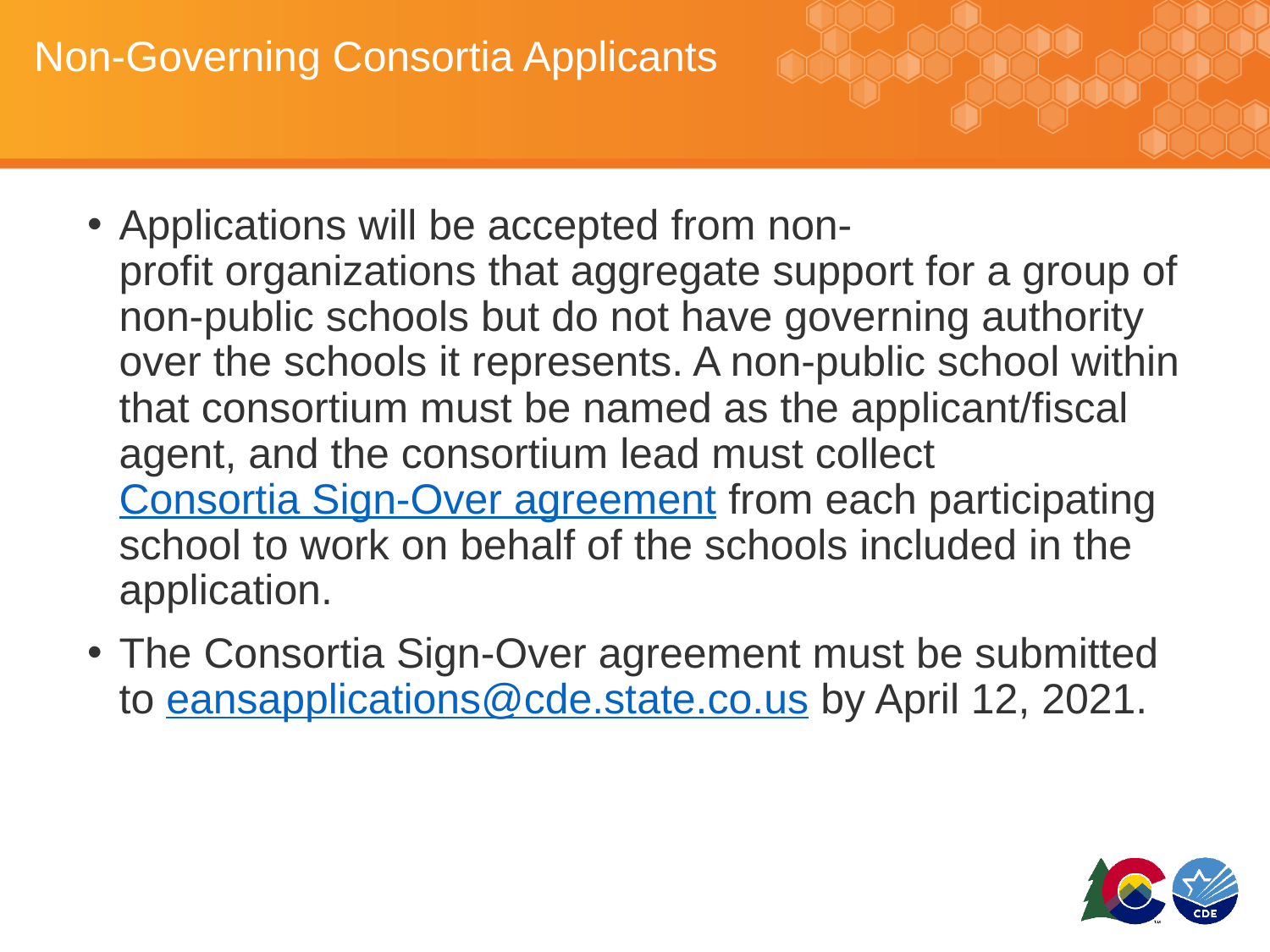

# Non-Governing Consortia Applicants
Applications will be accepted from non-profit organizations that aggregate support for a group of non-public schools but do not have governing authority over the schools it represents. A non-public school within that consortium must be named as the applicant/fiscal agent, and the consortium lead must collect Consortia Sign-Over agreement from each participating school to work on behalf of the schools included in the application.
The Consortia Sign-Over agreement must be submitted to eansapplications@cde.state.co.us by April 12, 2021.